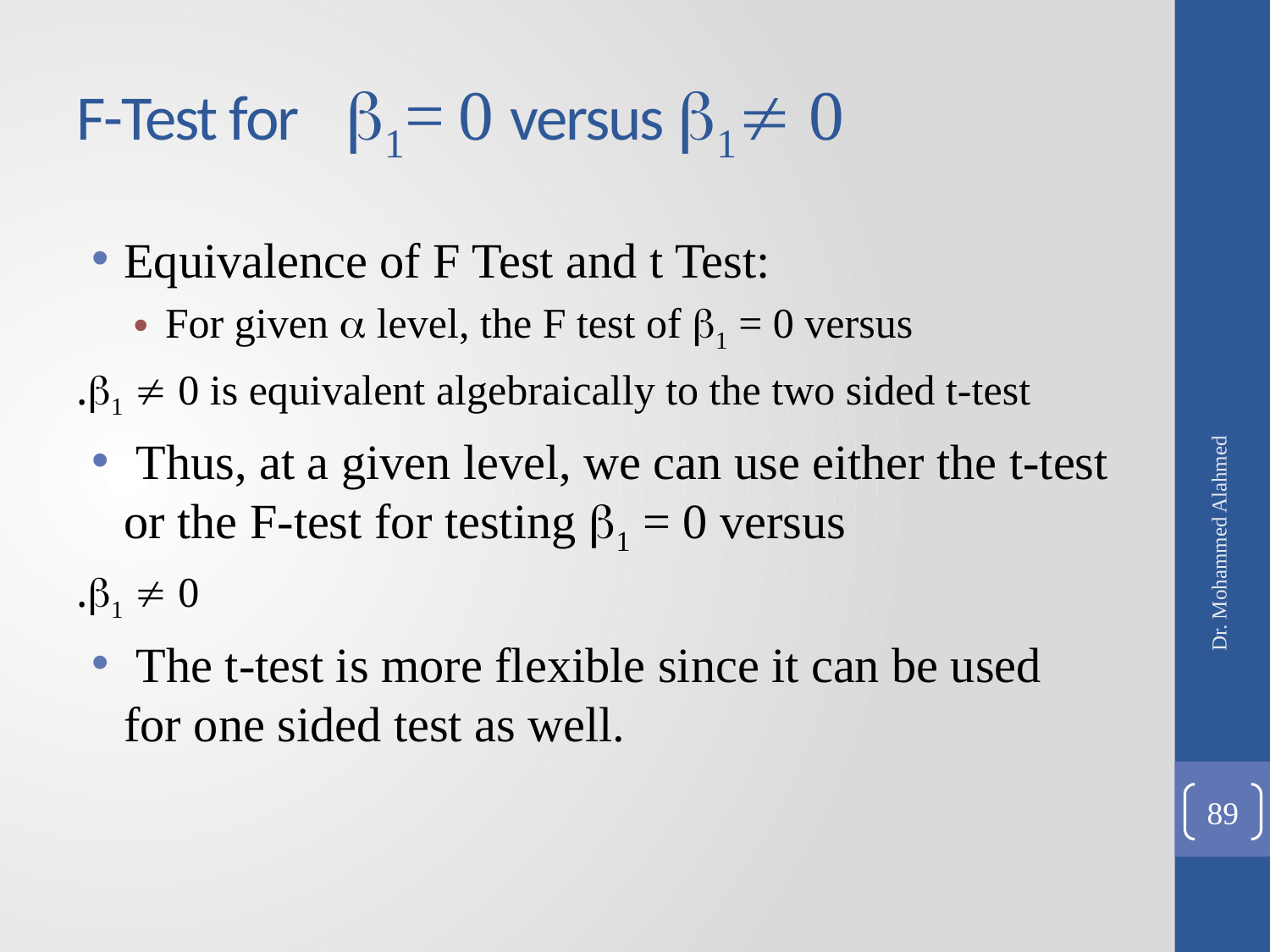

# F-Test for  β1= 0 versus β1≠ 0
Equivalence of F Test and t Test:
For given α level, the F test of β1 = 0 versus
	 β1 ≠ 0 is equivalent algebraically to the two sided t-test.
 Thus, at a given level, we can use either the t-test or the F-test for testing β1 = 0 versus
	 β1 ≠ 0.
 The t-test is more flexible since it can be used for one sided test as well.
Dr. Mohammed Alahmed
89